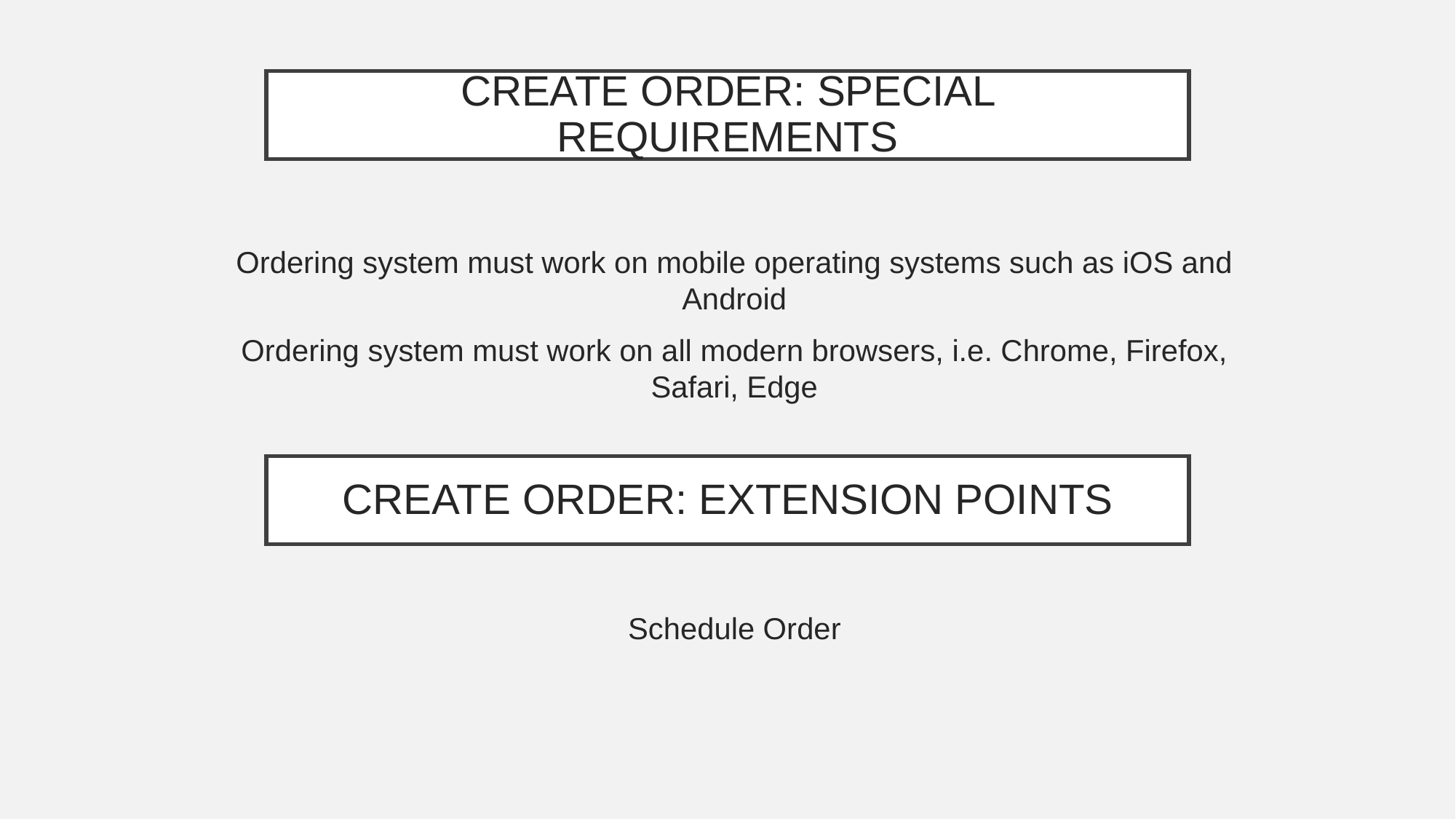

# CREATE ORDER: SPECIAL REQUIREMENTS
Ordering system must work on mobile operating systems such as iOS and Android
Ordering system must work on all modern browsers, i.e. Chrome, Firefox, Safari, Edge

CREATE ORDER: EXTENSION POINTS
Schedule Order